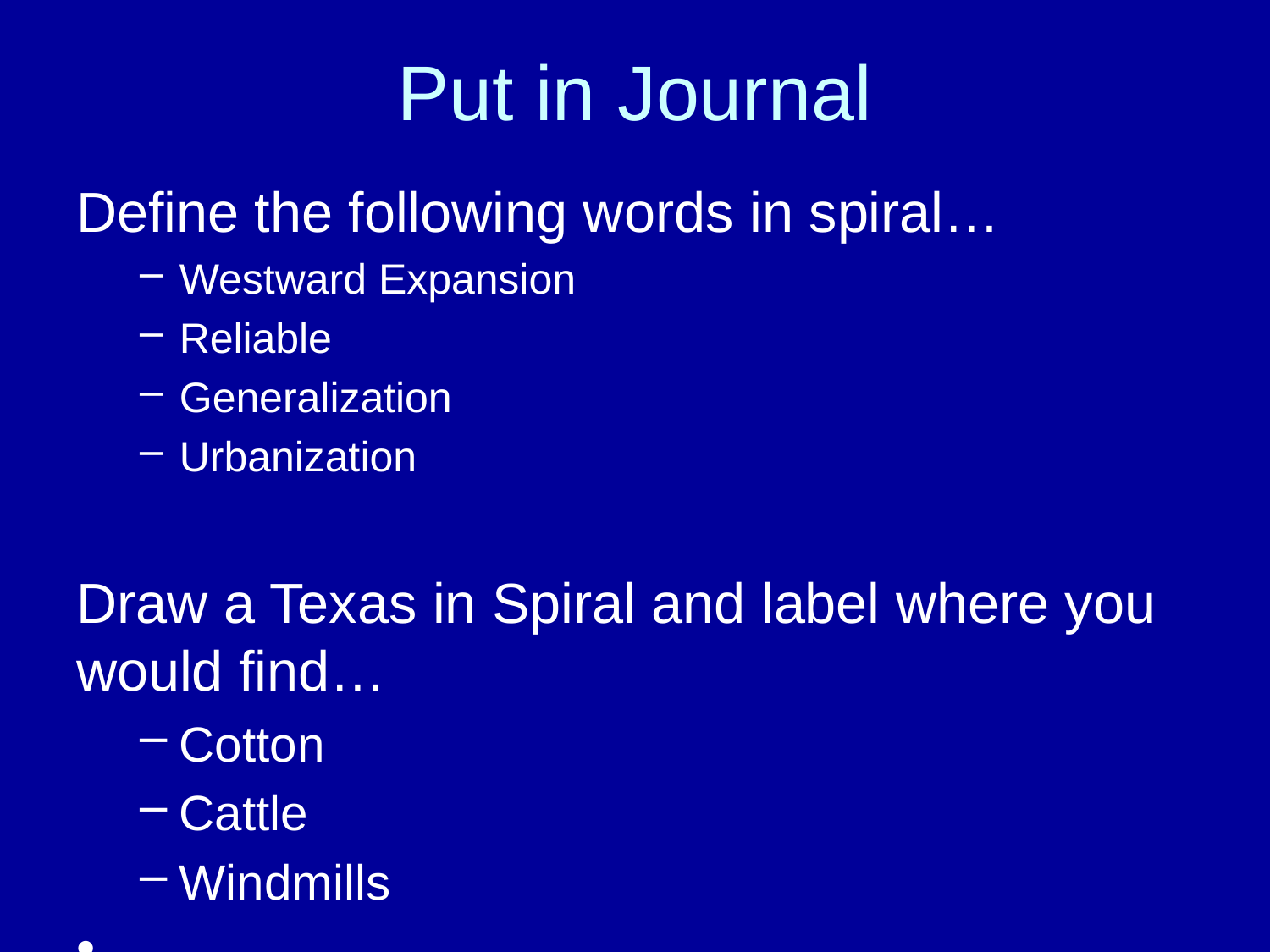

# Put in Journal
Define the following words in spiral…
Westward Expansion
Reliable
Generalization
Urbanization

Draw a Texas in Spiral and label where you would find…
Cotton
Cattle
Windmills